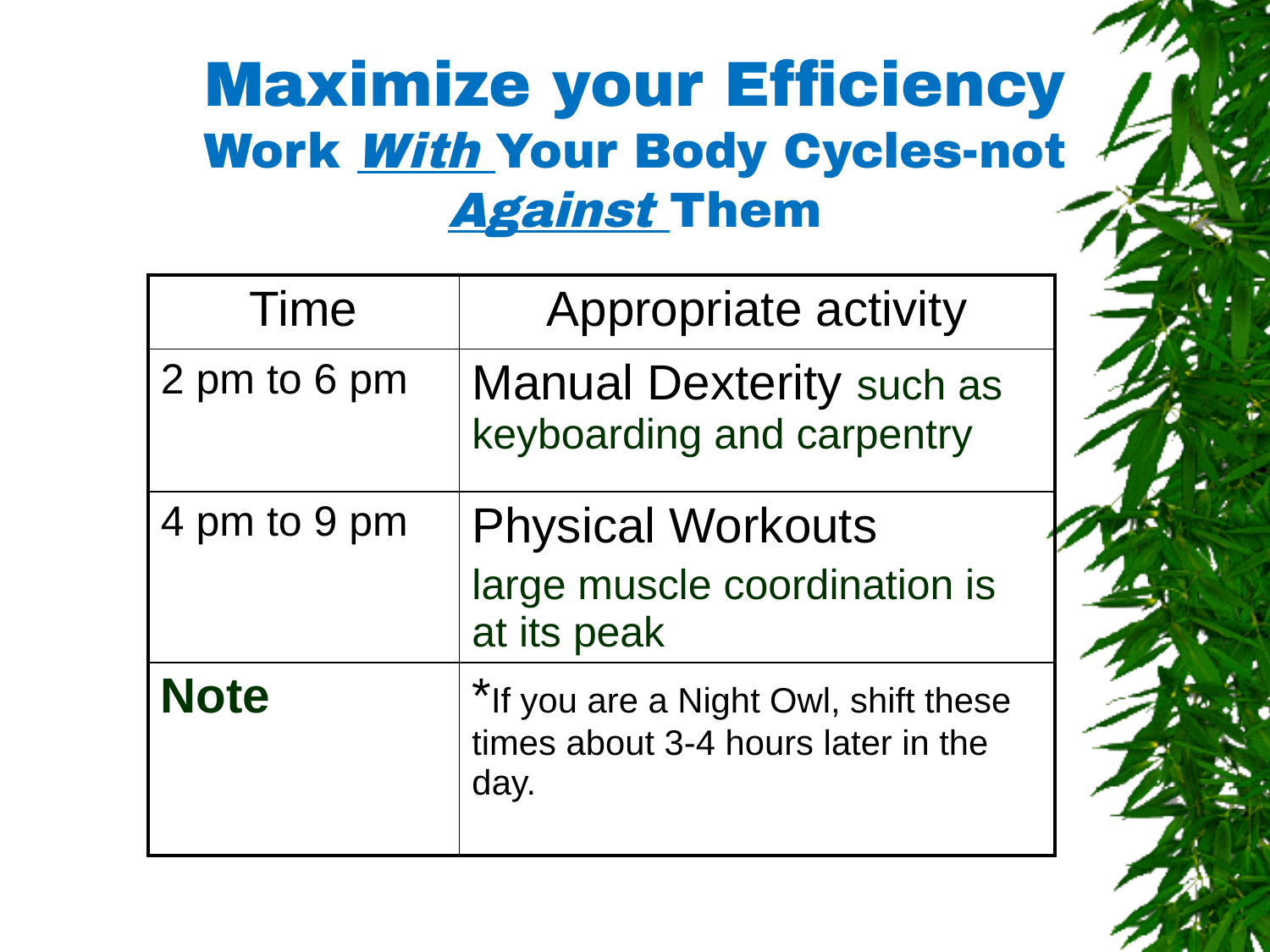

# Maximize your Efficiency Work With Your Body Cycles-not Against Them
| Time | Appropriate activity |
| --- | --- |
| 2 pm to 6 pm | Manual Dexterity such as keyboarding and carpentry |
| 4 pm to 9 pm | Physical Workouts large muscle coordination is at its peak |
| Note | \*If you are a Night Owl, shift these times about 3-4 hours later in the day. |